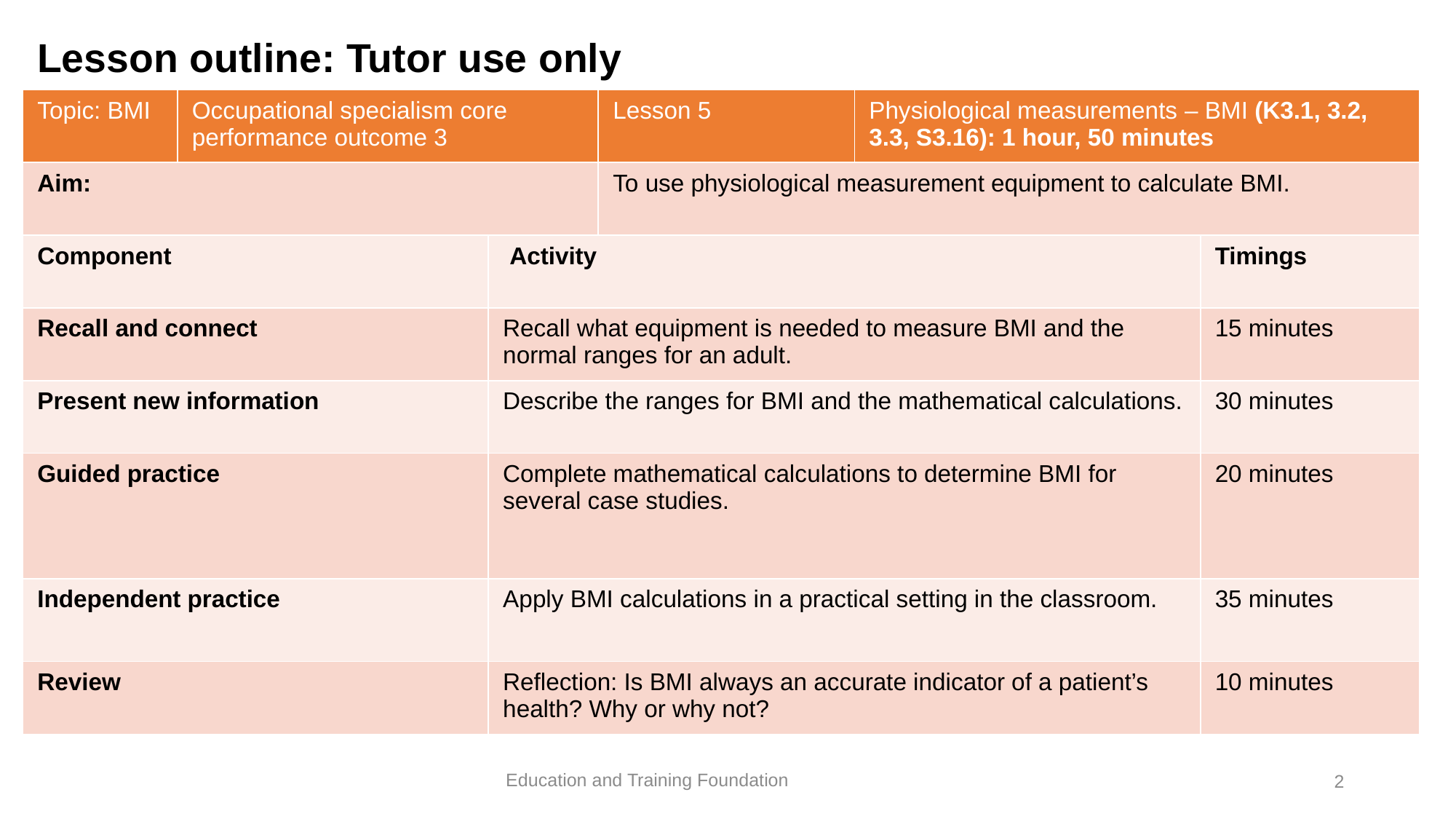

# Lesson outline: Tutor use only

| Topic: BMI | Occupational specialism core performance outcome 3 |  | Lesson 5 | Physiological measurements – BMI (K3.1, 3.2, 3.3, S3.16): 1 hour, 50 minutes |  |
| --- | --- | --- | --- | --- | --- |
| Aim: |  |  | To use physiological measurement equipment to calculate BMI. |  |  |
| Component |  | Activity |  |  | Timings |
| Recall and connect |  | Recall what equipment is needed to measure BMI and the normal ranges for an adult. |  |  | 15 minutes |
| Present new information |  | Describe the ranges for BMI and the mathematical calculations. |  |  | 30 minutes |
| Guided practice |  | Complete mathematical calculations to determine BMI for several case studies. |  |  | 20 minutes |
| Independent practice |  | Apply BMI calculations in a practical setting in the classroom. |  |  | 35 minutes |
| Review |  | Reflection: Is BMI always an accurate indicator of a patient’s health? Why or why not? |  |  | 10 minutes |
Education and Training Foundation
2